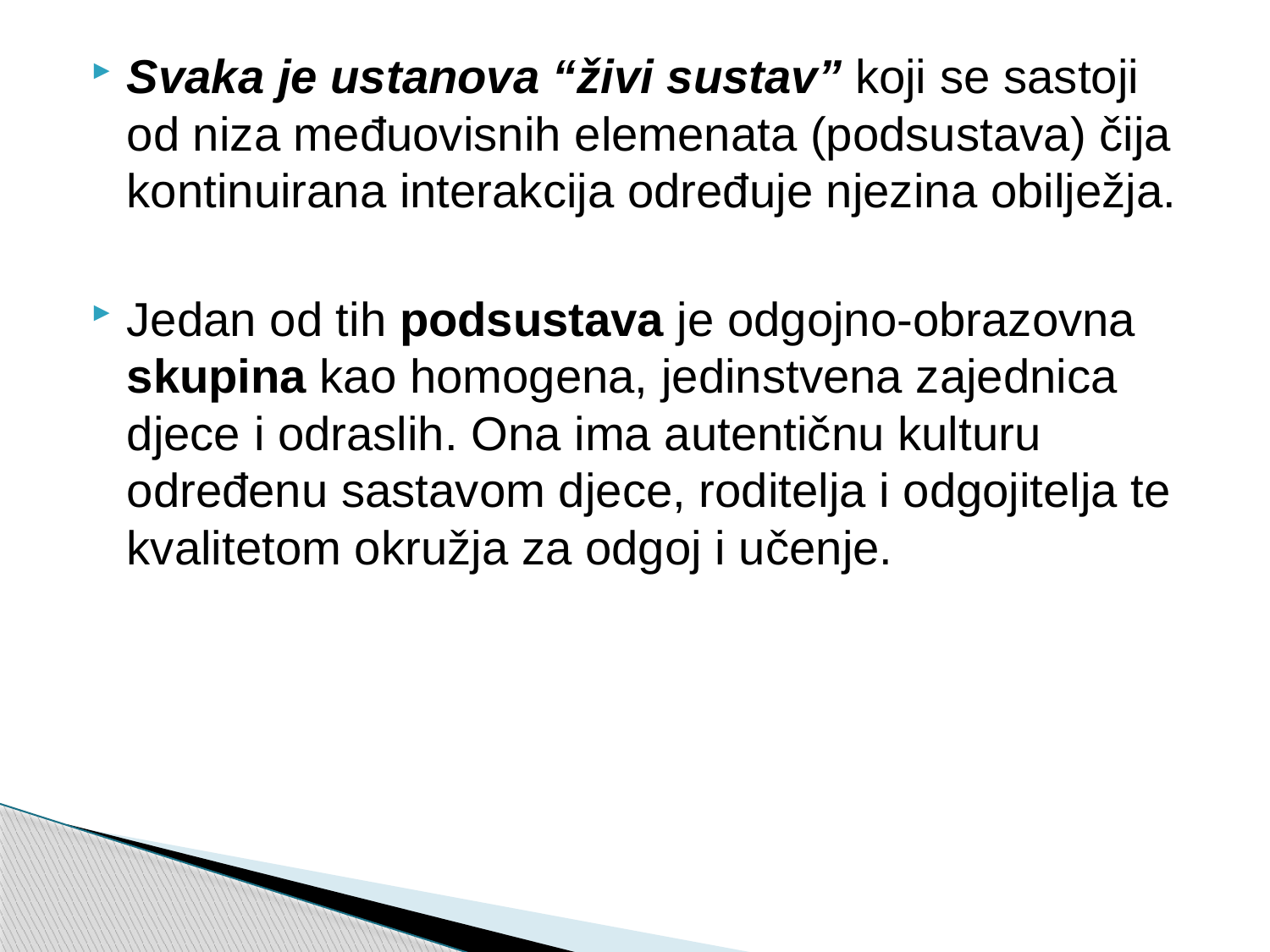

Svaka je ustanova “živi sustav” koji se sastoji od niza međuovisnih elemenata (podsustava) čija kontinuirana interakcija određuje njezina obilježja.

Jedan od tih podsustava je odgojno-obrazovna skupina kao homogena, jedinstvena zajednica djece i odraslih. Ona ima autentičnu kulturu određenu sastavom djece, roditelja i odgojitelja te kvalitetom okružja za odgoj i učenje.